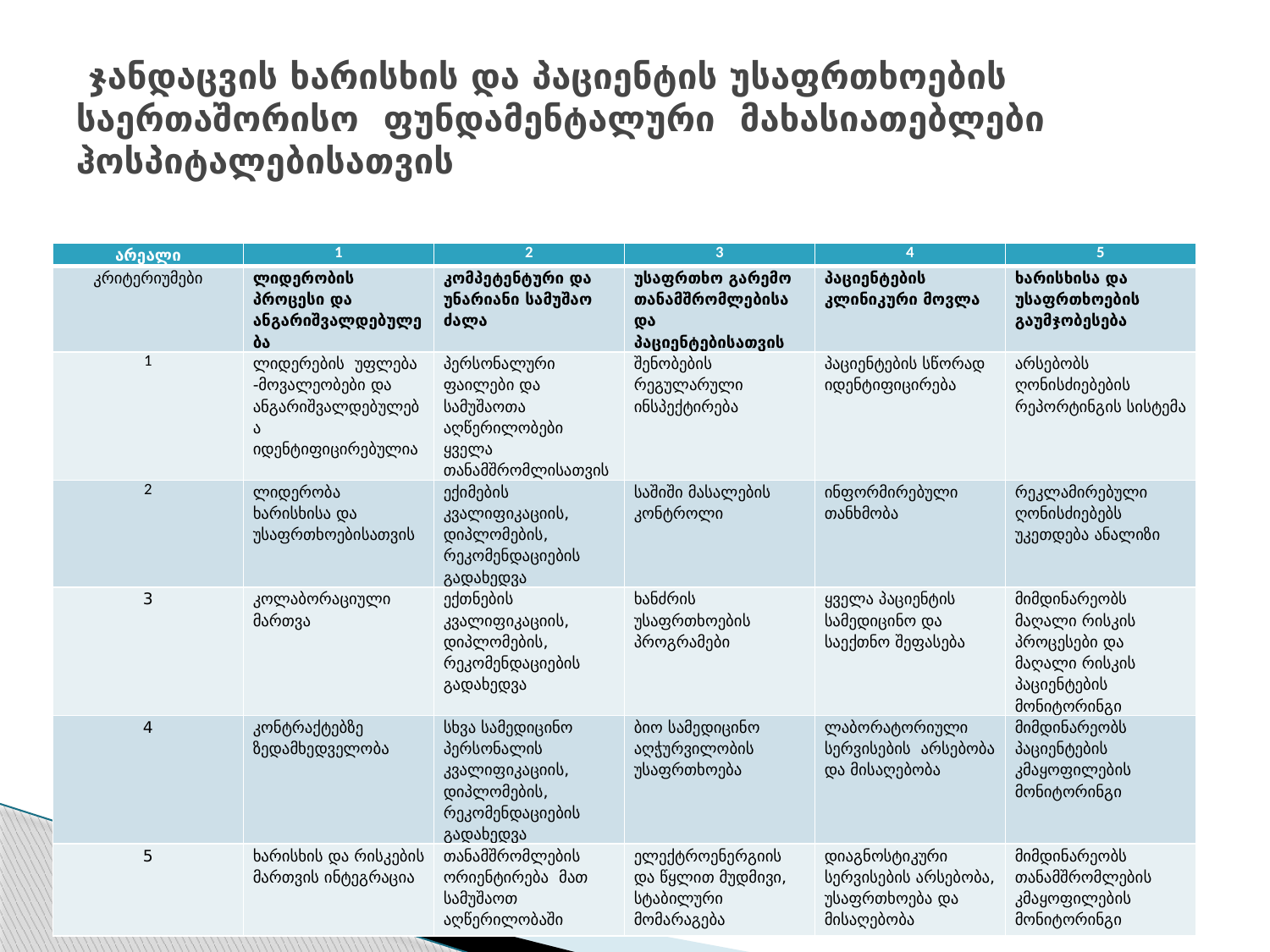

# ჯანდაცვის ხარისხის და პაციენტის უსაფრთხოების საერთაშორისო  ფუნდამენტალური  მახასიათებლები  ჰოსპიტალებისათვის
| არეალი | 1 | 2 | 3 | 4 | 5 |
| --- | --- | --- | --- | --- | --- |
| კრიტერიუმები | ლიდერობის პროცესი და ანგარიშვალდებულება | კომპეტენტური და უნარიანი სამუშაო ძალა | უსაფრთხო გარემო თანამშრომლებისა და პაციენტებისათვის | პაციენტების კლინიკური მოვლა | ხარისხისა და უსაფრთხოების გაუმჯობესება |
| 1 | ლიდერების უფლება -მოვალეობები და ანგარიშვალდებულება იდენტიფიცირებულია | პერსონალური ფაილები და სამუშაოთა აღწერილობები ყველა თანამშრომლისათვის | შენობების რეგულარული ინსპექტირება | პაციენტების სწორად იდენტიფიცირება | არსებობს ღონისძიებების რეპორტინგის სისტემა |
| 2 | ლიდერობა ხარისხისა და უსაფრთხოებისათვის | ექიმების კვალიფიკაციის, დიპლომების, რეკომენდაციების გადახედვა | საშიში მასალების კონტროლი | ინფორმირებული თანხმობა | რეკლამირებული ღონისძიებებს უკეთდება ანალიზი |
| 3 | კოლაბორაციული მართვა | ექთნების კვალიფიკაციის, დიპლომების, რეკომენდაციების გადახედვა | ხანძრის უსაფრთხოების პროგრამები | ყველა პაციენტის სამედიცინო და საექთნო შეფასება | მიმდინარეობს მაღალი რისკის პროცესები და მაღალი რისკის პაციენტების მონიტორინგი |
| 4 | კონტრაქტებზე ზედამხედველობა | სხვა სამედიცინო პერსონალის კვალიფიკაციის, დიპლომების, რეკომენდაციების გადახედვა | ბიო სამედიცინო აღჭურვილობის უსაფრთხოება | ლაბორატორიული სერვისების არსებობა და მისაღებობა | მიმდინარეობს პაციენტების კმაყოფილების მონიტორინგი |
| 5 | ხარისხის და რისკების მართვის ინტეგრაცია | თანამშრომლების ორიენტირება მათ სამუშაოთ აღწერილობაში | ელექტროენერგიის და წყლით მუდმივი, სტაბილური მომარაგება | დიაგნოსტიკური სერვისების არსებობა, უსაფრთხოება და მისაღებობა | მიმდინარეობს თანამშრომლების კმაყოფილების მონიტორინგი |